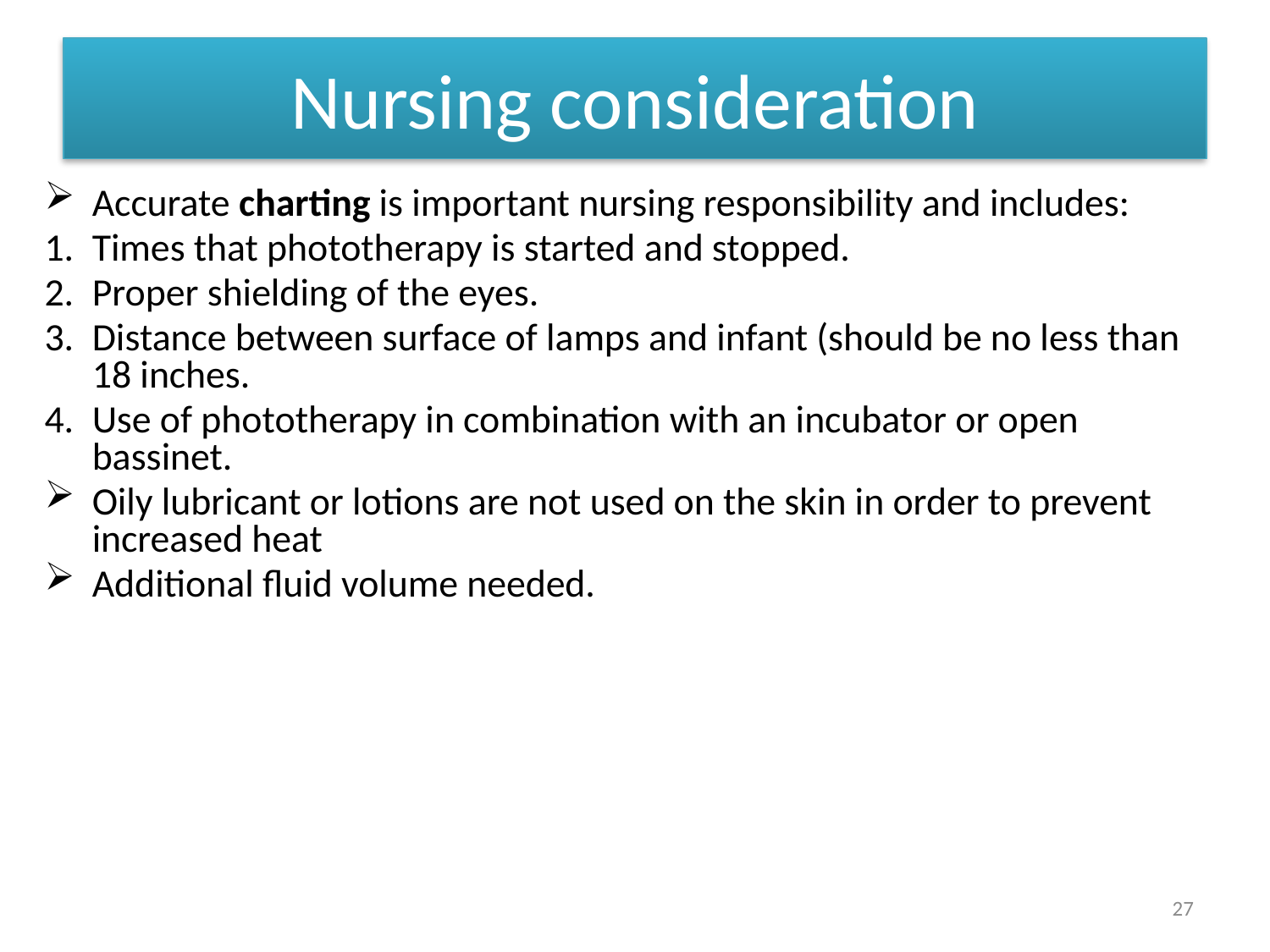

# Nursing consideration
Accurate charting is important nursing responsibility and includes:
Times that phototherapy is started and stopped.
Proper shielding of the eyes.
Distance between surface of lamps and infant (should be no less than 18 inches.
Use of phototherapy in combination with an incubator or open bassinet.
Oily lubricant or lotions are not used on the skin in order to prevent increased heat
Additional fluid volume needed.

27